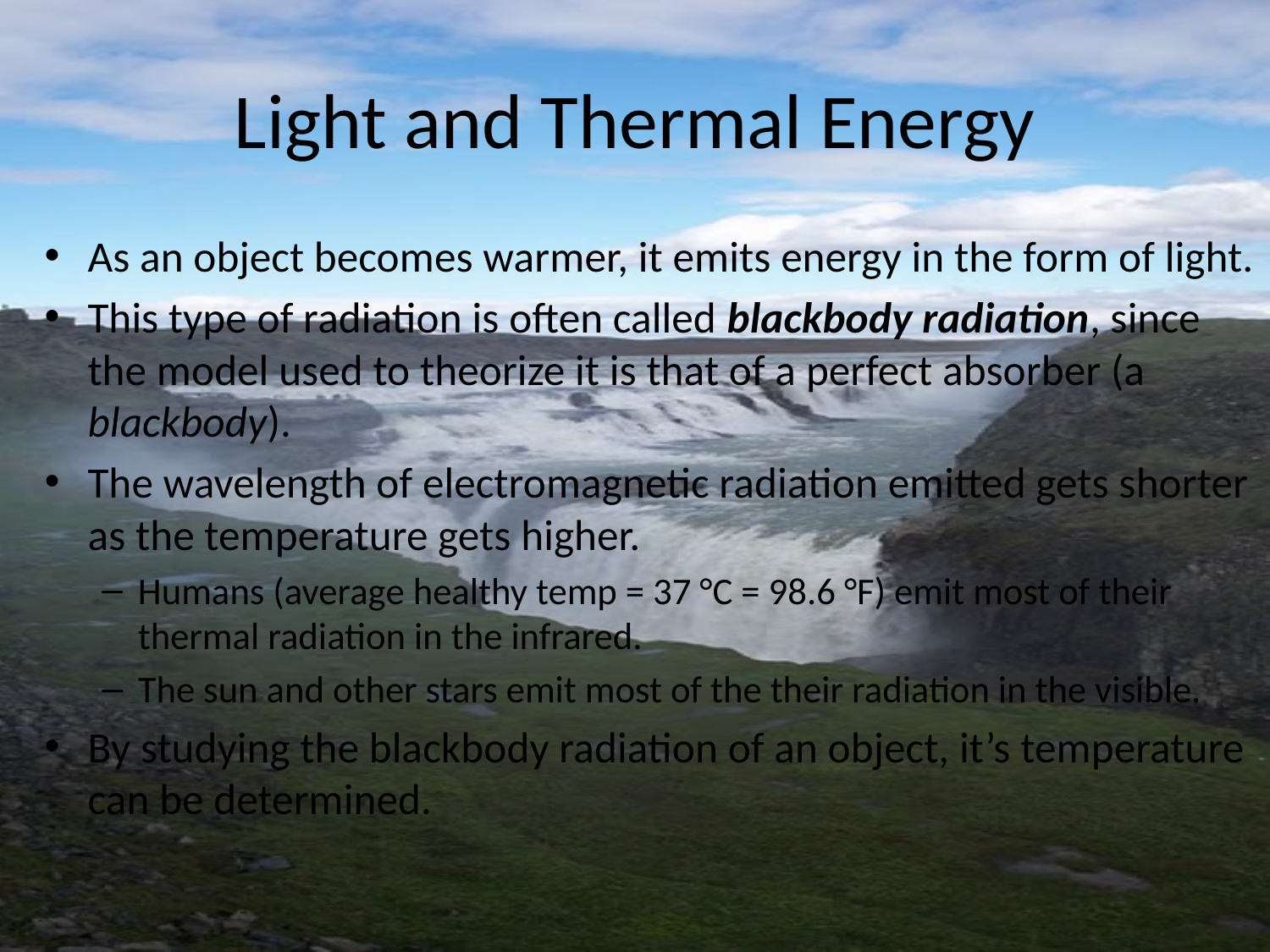

# Light and Thermal Energy
As an object becomes warmer, it emits energy in the form of light.
This type of radiation is often called blackbody radiation, since the model used to theorize it is that of a perfect absorber (a blackbody).
The wavelength of electromagnetic radiation emitted gets shorter as the temperature gets higher.
Humans (average healthy temp = 37 °C = 98.6 °F) emit most of their thermal radiation in the infrared.
The sun and other stars emit most of the their radiation in the visible.
By studying the blackbody radiation of an object, it’s temperature can be determined.